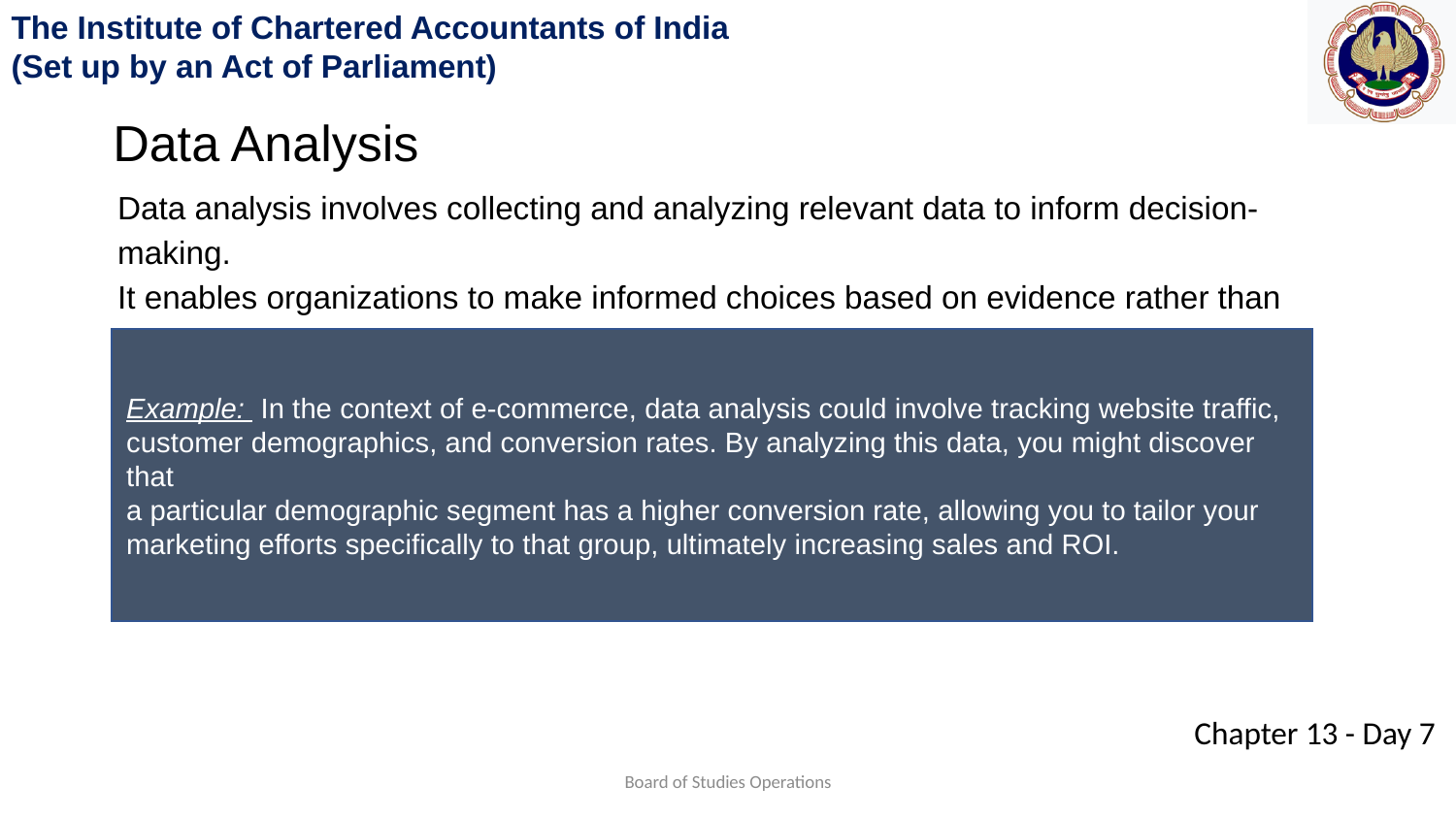

Data Analysis
Data analysis involves collecting and analyzing relevant data to inform decision-making.
It enables organizations to make informed choices based on evidence rather than intuition.
Example:  In the context of e-commerce, data analysis could involve tracking website traffic,
customer demographics, and conversion rates. By analyzing this data, you might discover that
a particular demographic segment has a higher conversion rate, allowing you to tailor your
marketing efforts specifically to that group, ultimately increasing sales and ROI.
Board of Studies Operations